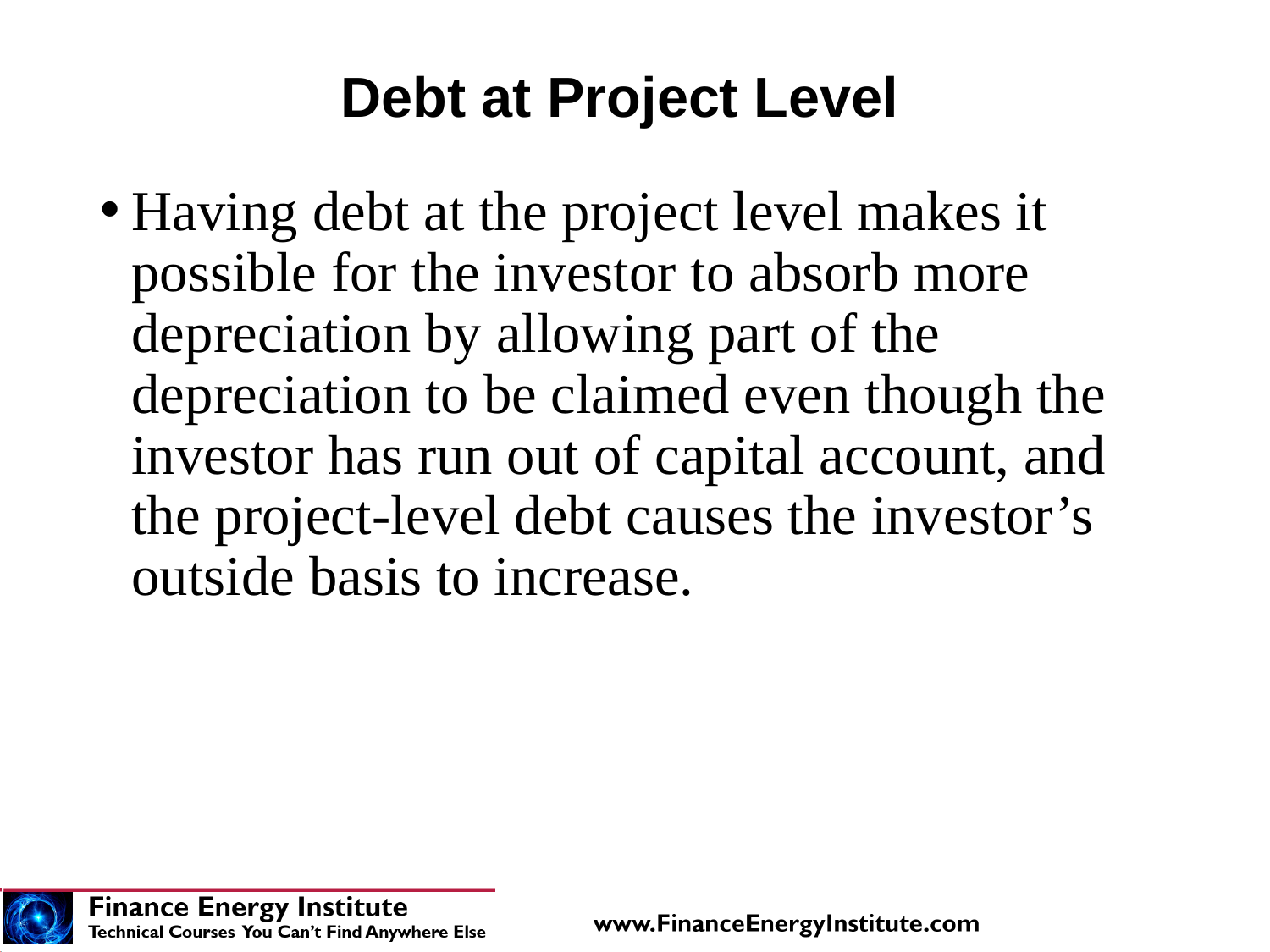

# Debt at Project Level
Having debt at the project level makes it possible for the investor to absorb more depreciation by allowing part of the depreciation to be claimed even though the investor has run out of capital account, and the project-level debt causes the investor’s outside basis to increase.